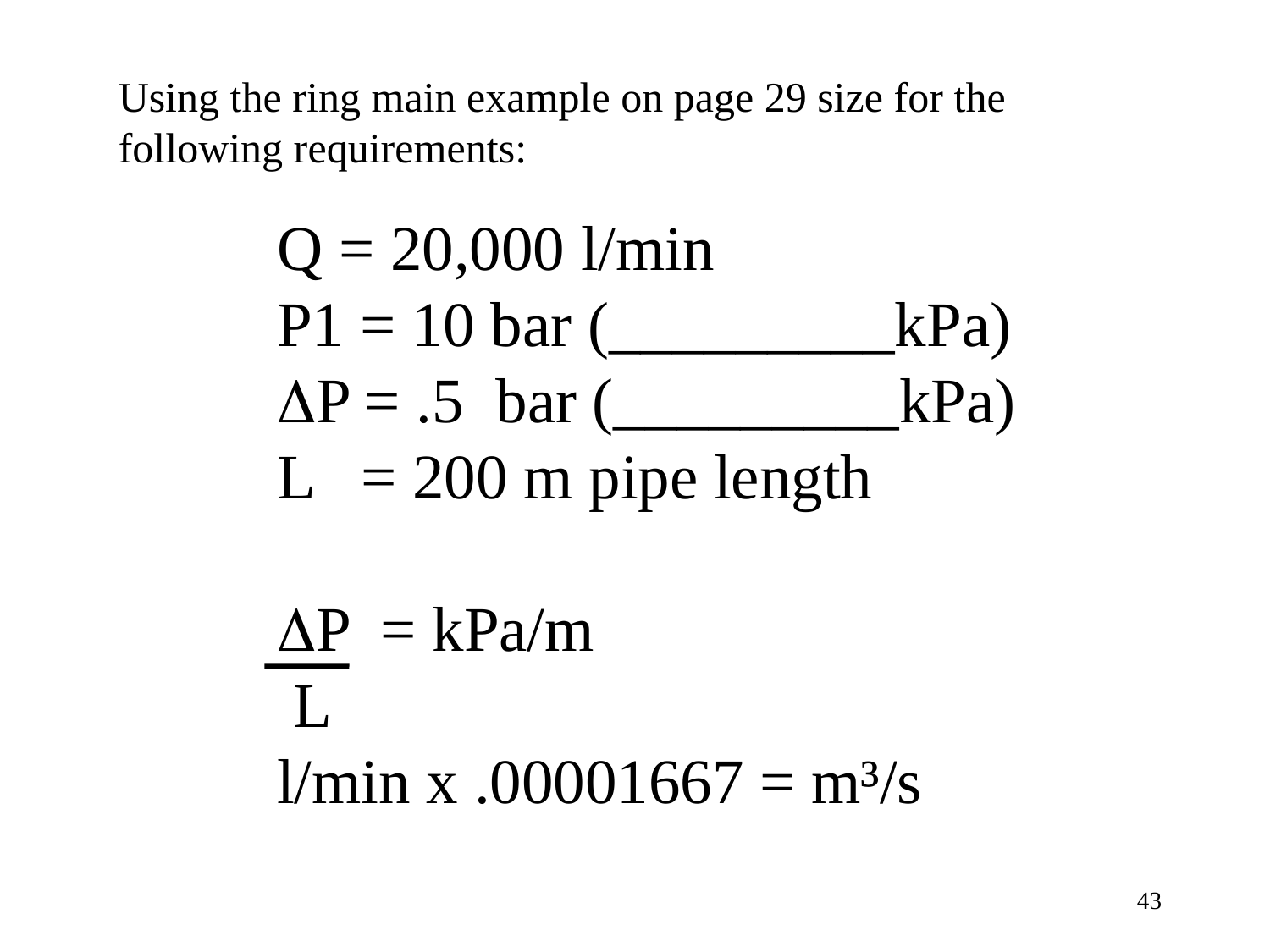

Using the ring main example on page 29 size for the following requirements:
Q = 20,000 l/min
P1 = 10 bar (_________kPa)
ΔP = .5  bar (_________kPa)
L   = 200 m pipe length

ΔP  = kPa/m
 L
l/min x .00001667 = m³/s

43